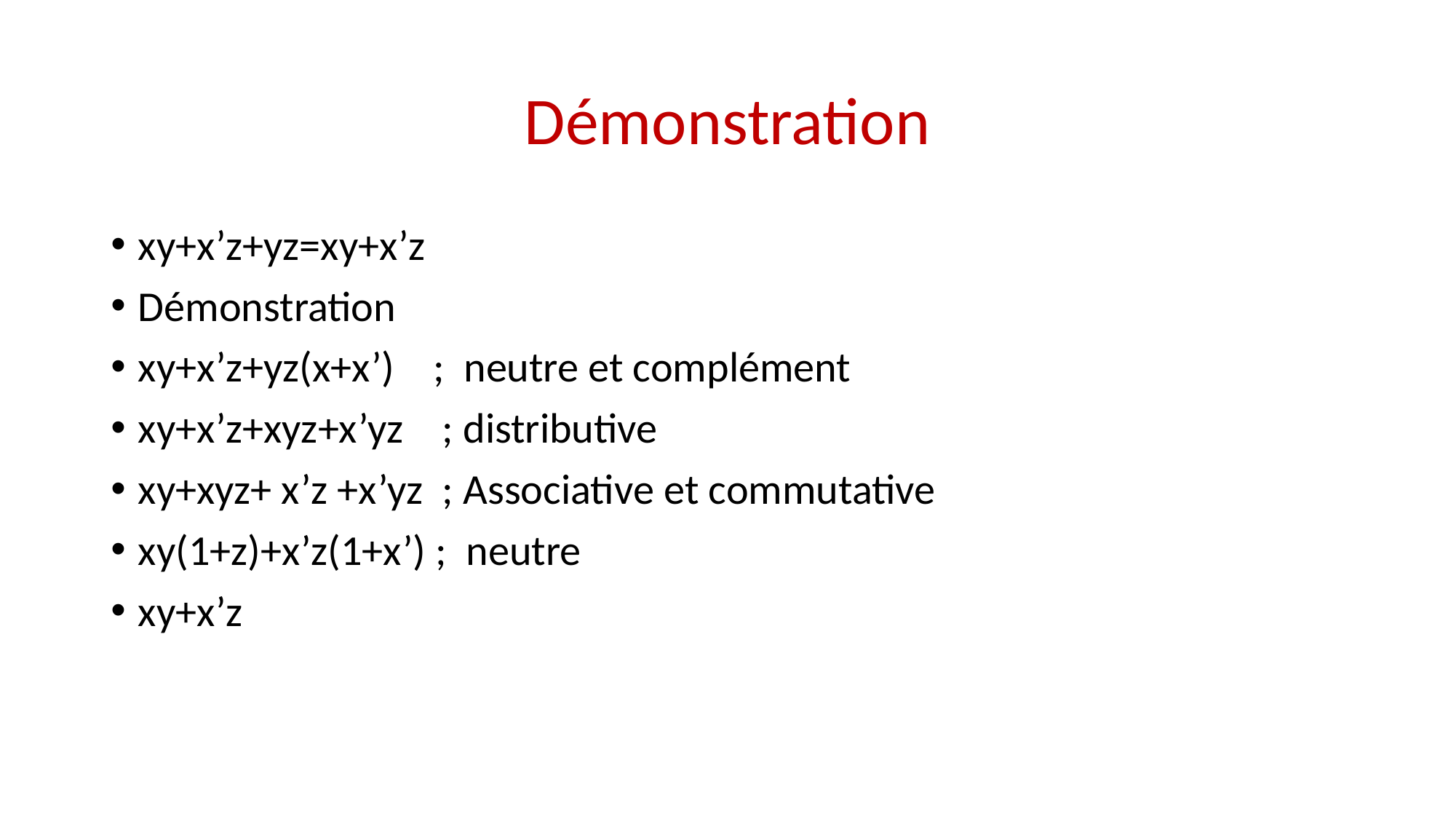

# Démonstration
xy+x’z+yz=xy+x’z
Démonstration
xy+x’z+yz(x+x’)    ;  neutre et complément
xy+x’z+xyz+x’yz    ; distributive
xy+xyz+ x’z +x’yz  ; Associative et commutative
xy(1+z)+x’z(1+x’) ;  neutre
xy+x’z